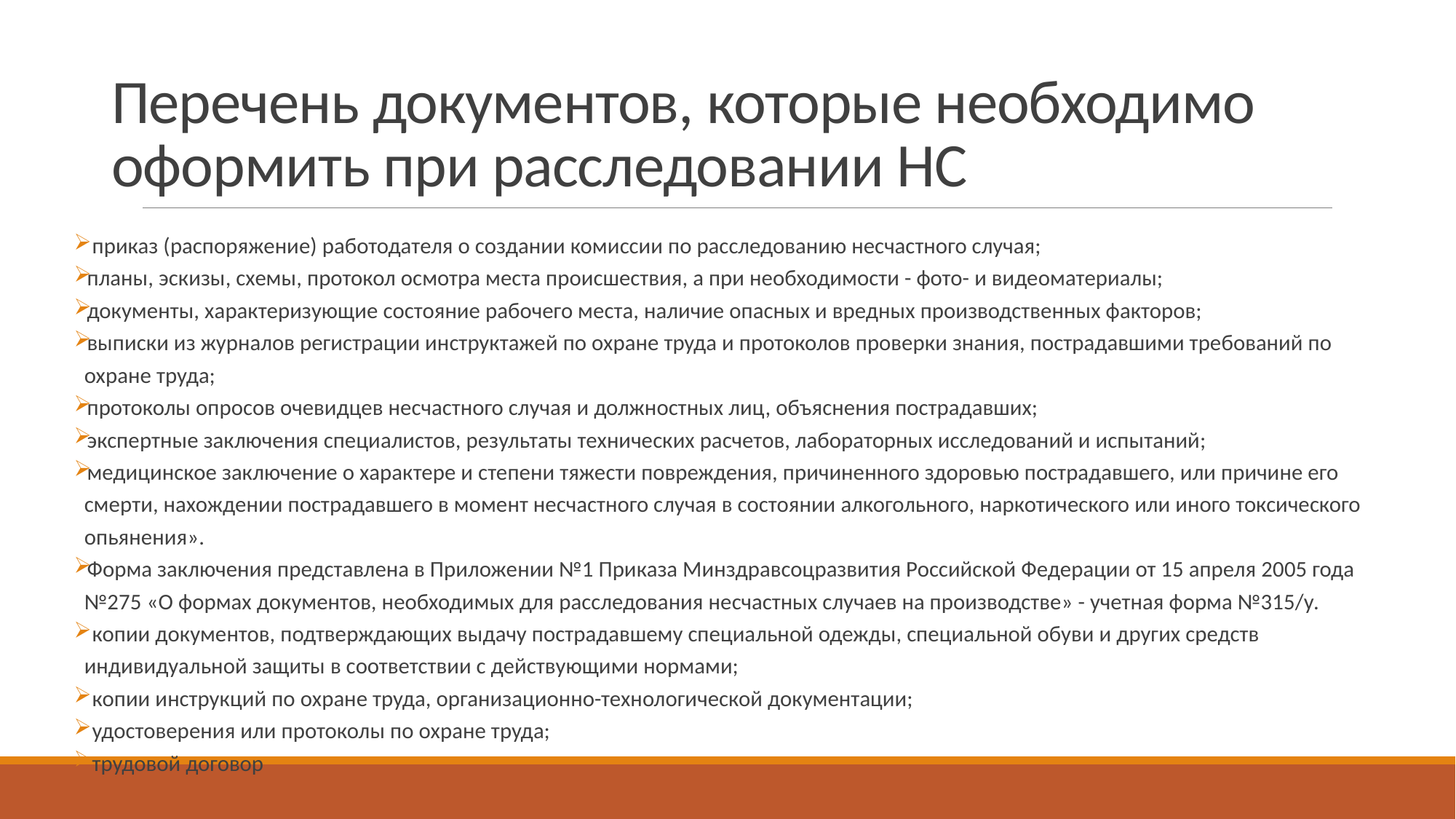

# Перечень документов, которые необходимо оформить при расследовании НС
 приказ (распоряжение) работодателя о создании комиссии по расследованию несчастного случая;
планы, эскизы, схемы, протокол осмотра места происшествия, а при необходимости - фото- и видеоматериалы;
документы, характеризующие состояние рабочего места, наличие опасных и вредных производственных факторов;
выписки из журналов регистрации инструктажей по охране труда и протоколов проверки знания, пострадавшими требований по охране труда;
протоколы опросов очевидцев несчастного случая и должностных лиц, объяснения пострадавших;
экспертные заключения специалистов, результаты технических расчетов, лабораторных исследований и испытаний;
медицинское заключение о характере и степени тяжести повреждения, причиненного здоровью пострадавшего, или причине его смерти, нахождении пострадавшего в момент несчастного случая в состоянии алкогольного, наркотического или иного токсического опьянения».
Форма заключения представлена в Приложении №1 Приказа Минздравсоцразвития Российской Федерации от 15 апреля 2005 года №275 «О формах документов, необходимых для расследования несчастных случаев на производстве» - учетная форма №315/у.
 копии документов, подтверждающих выдачу пострадавшему специальной одежды, специальной обуви и других средств индивидуальной защиты в соответствии с действующими нормами;
 копии инструкций по охране труда, организационно-технологической документации;
 удостоверения или протоколы по охране труда;
 трудовой договор